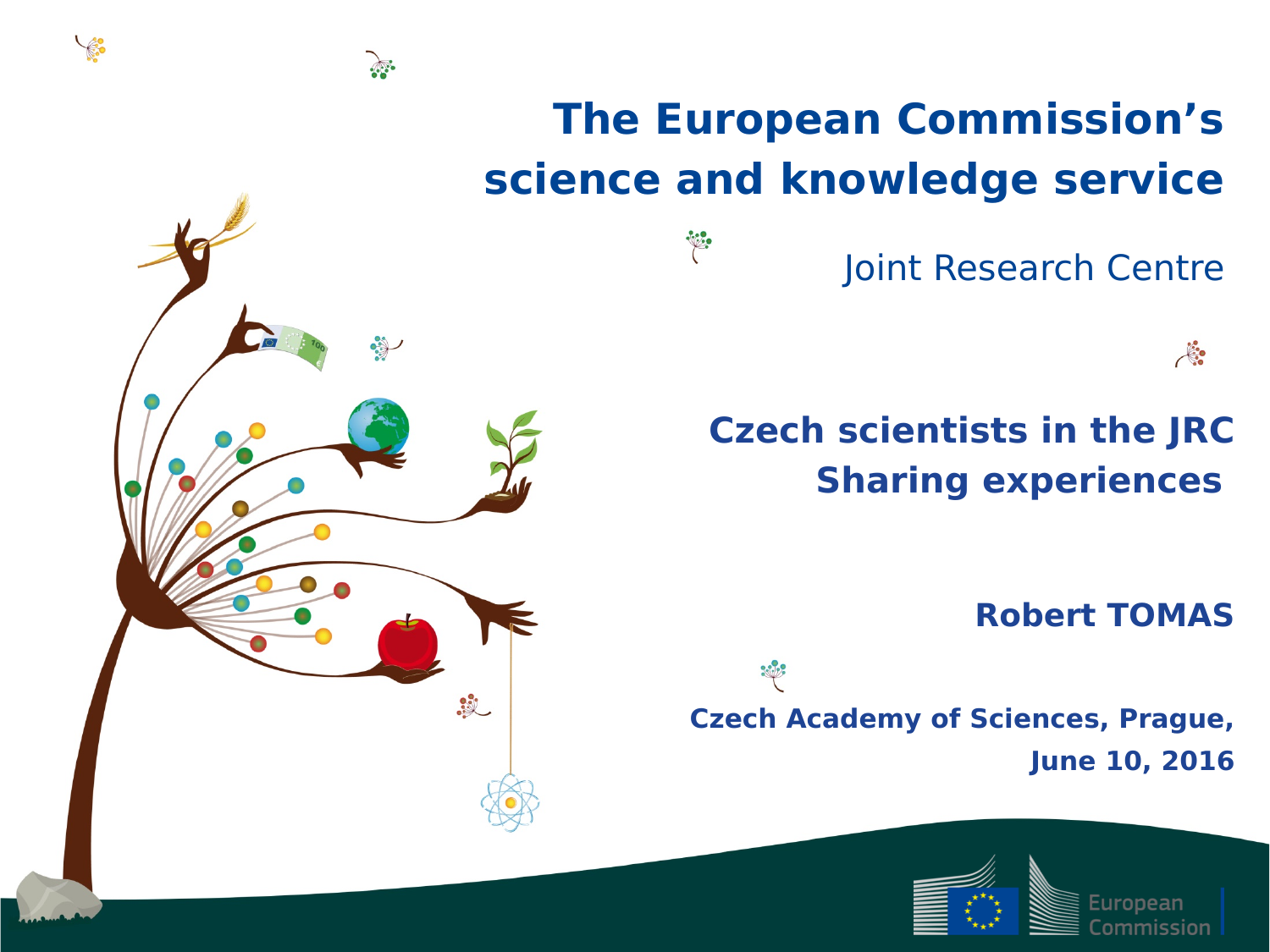

# Czech scientists in the JRC Sharing experiences
Robert TOMAS

Czech Academy of Sciences, Prague, June 10, 2016